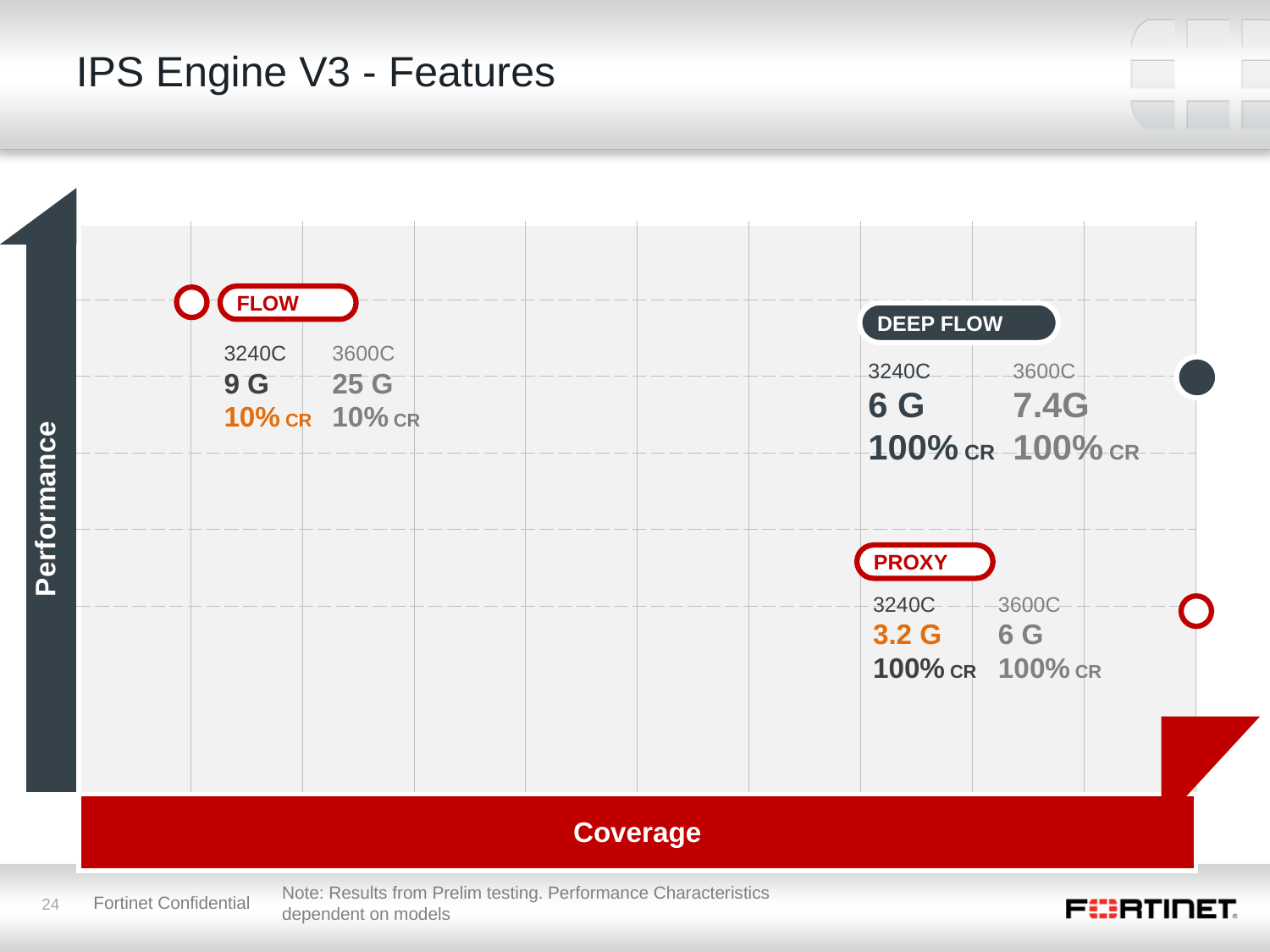

# IPS Engine V3 - Features

| Performance |  |  |  |  |  |  |  |  |  |  |
| --- | --- | --- | --- | --- | --- | --- | --- | --- | --- | --- |
|  |  |  |  |  |  |  |  |  |  |  |
|  |  |  |  |  |  |  |  |  |  |  |
|  |  |  |  |  |  |  |  |  |  |  |
|  |  |  |  |  |  |  |  |  |  |  |
|  |  |  |  |  |  |  |  |  |  |  |
|  | Coverage |  |  |  |  |  |  |  |  |  |

3240C
9 G
10% CR

3600C
25 G
10% CR

  FLOW

3240C
6 G
100% CR

3600C
7.4G
100% CR

  DEEP FLOW

3600C
6 G
100% CR

3240C
3.2 G
100% CR

  PROXY

Note: Results from Prelim testing. Performance Characteristics dependent on models